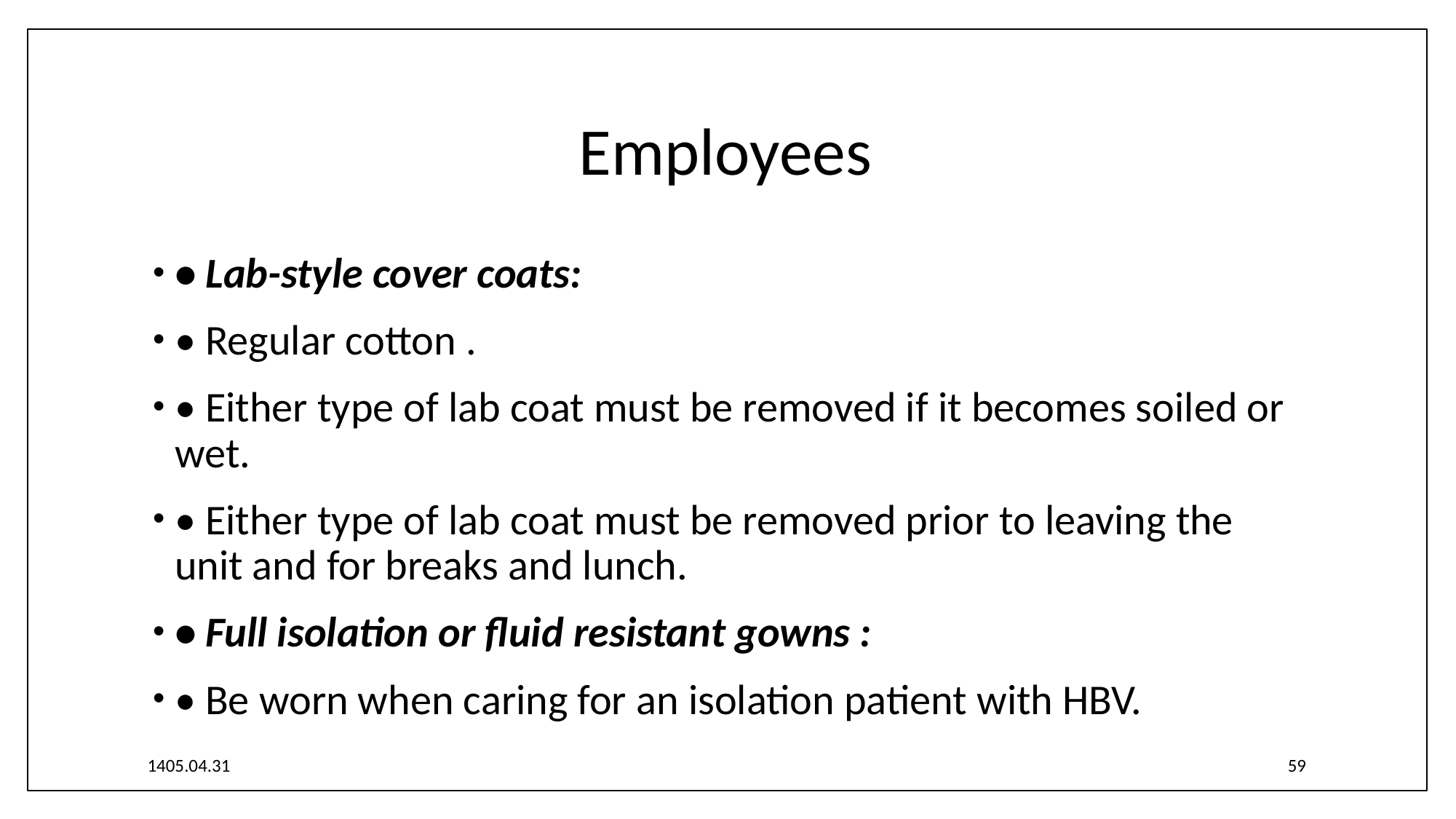

# Employees
• Lab-style cover coats:
• Regular cotton .
• Either type of lab coat must be removed if it becomes soiled or wet.
• Either type of lab coat must be removed prior to leaving the unit and for breaks and lunch.
• Full isolation or fluid resistant gowns :
• Be worn when caring for an isolation patient with HBV.
1405.04.31
59